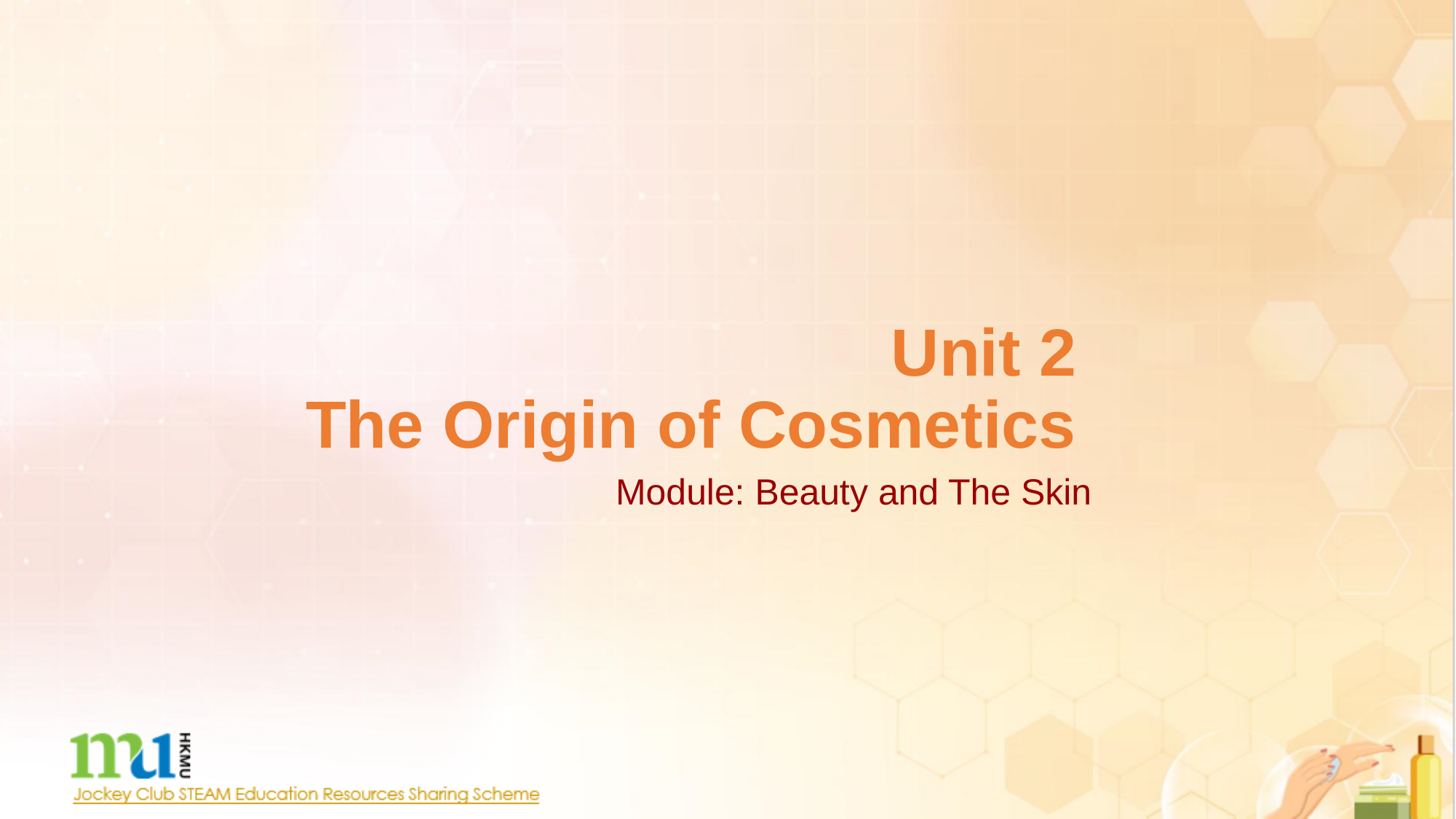

# Unit 2 The Origin of Cosmetics
Module: Beauty and The Skin